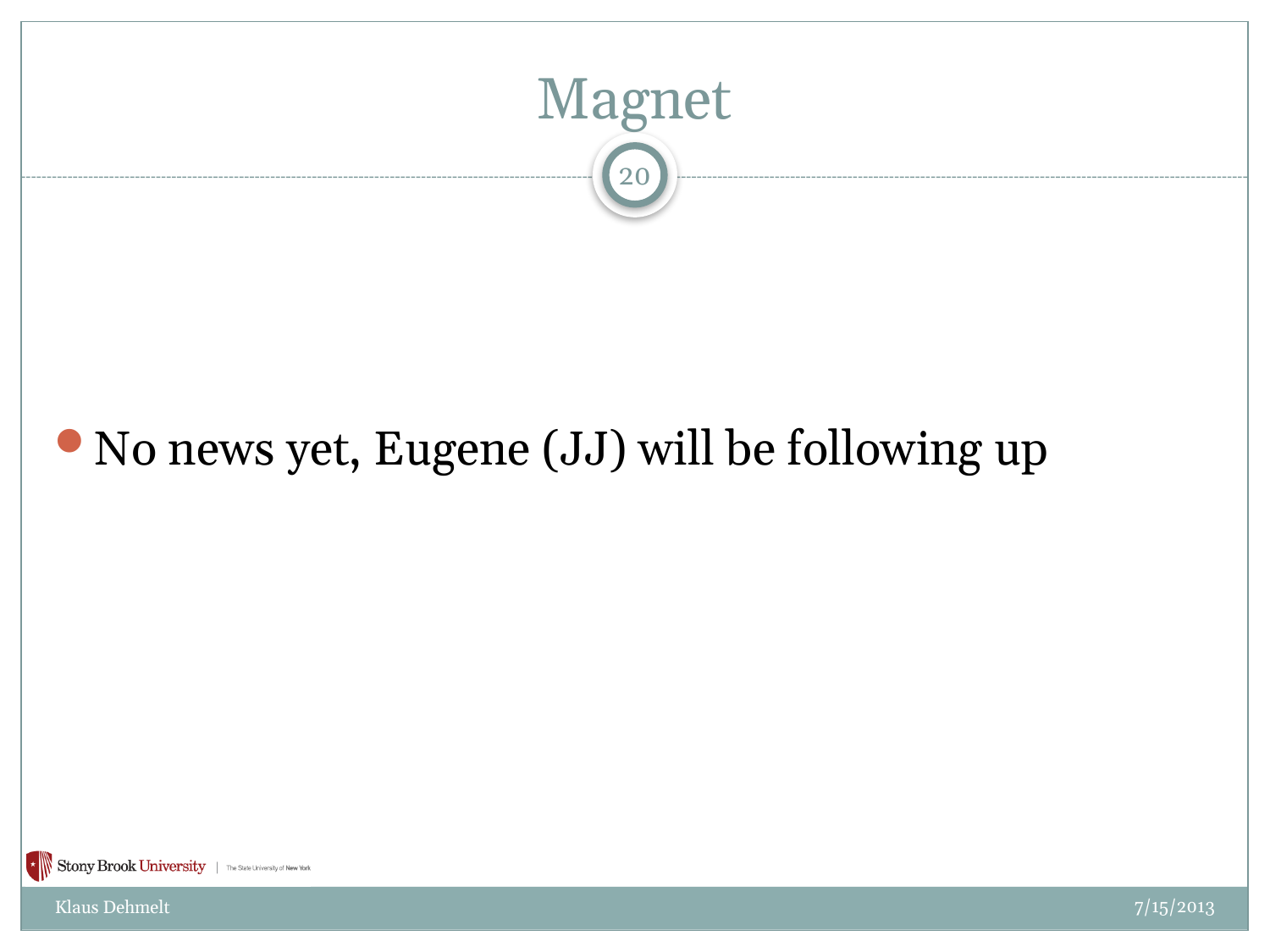

# Magnet
20

No news yet, Eugene (JJ) will be following up
7/15/2013
Klaus Dehmelt